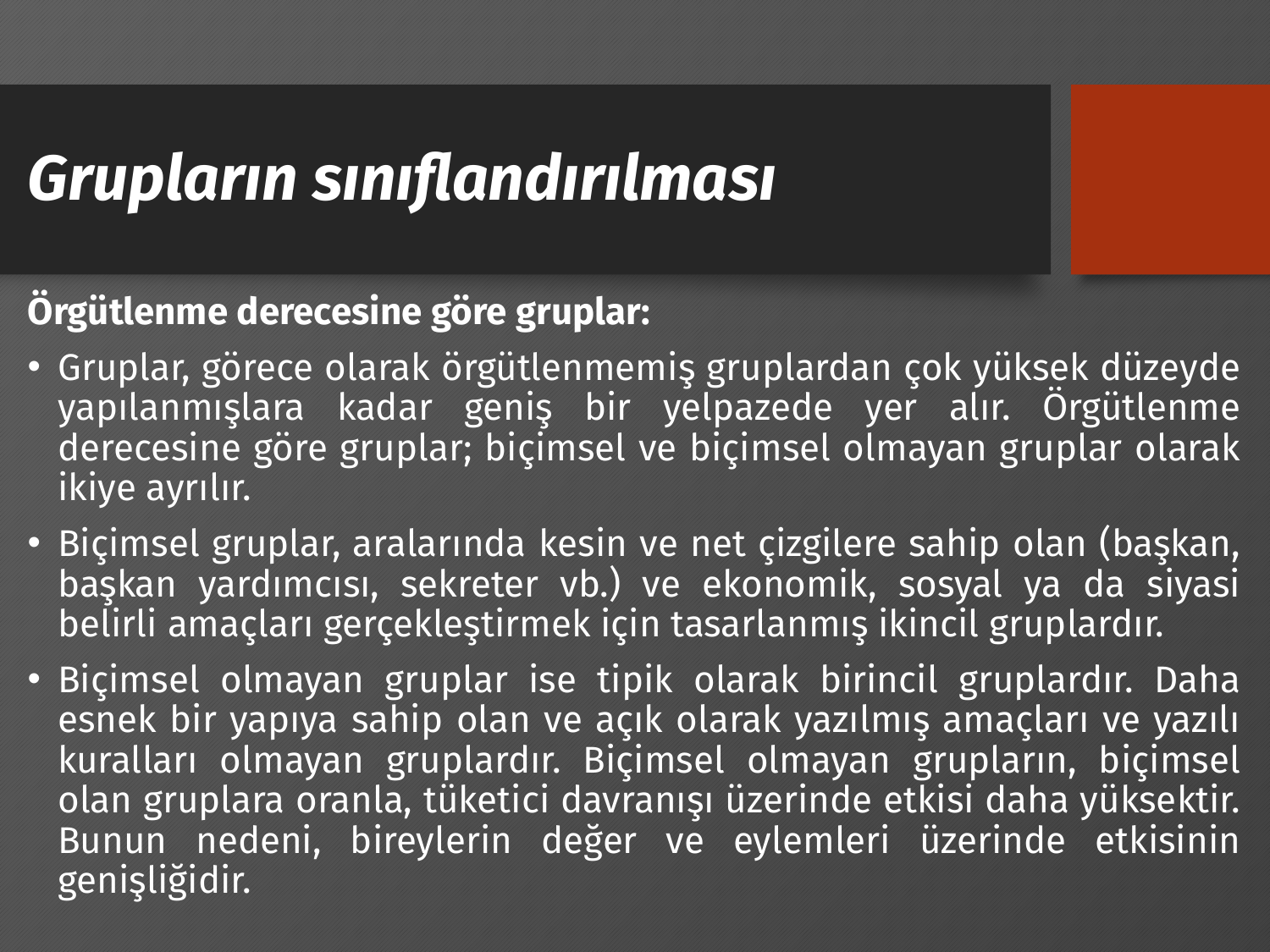

# Grupların sınıflandırılması
Örgütlenme derecesine göre gruplar:
Gruplar, görece olarak örgütlenmemiş gruplardan çok yüksek düzeyde yapılanmışlara kadar geniş bir yelpazede yer alır. Örgütlenme derecesine göre gruplar; biçimsel ve biçimsel olmayan gruplar olarak ikiye ayrılır.
Biçimsel gruplar, aralarında kesin ve net çizgilere sahip olan (başkan, başkan yardımcısı, sekreter vb.) ve ekonomik, sosyal ya da siyasi belirli amaçları gerçekleştirmek için tasarlanmış ikincil gruplardır.
Biçimsel olmayan gruplar ise tipik olarak birincil gruplardır. Daha esnek bir yapıya sahip olan ve açık olarak yazılmış amaçları ve yazılı kuralları olmayan gruplardır. Biçimsel olmayan grupların, biçimsel olan gruplara oranla, tüketici davranışı üzerinde etkisi daha yüksektir. Bunun nedeni, bireylerin değer ve eylemleri üzerinde etkisinin genişliğidir.